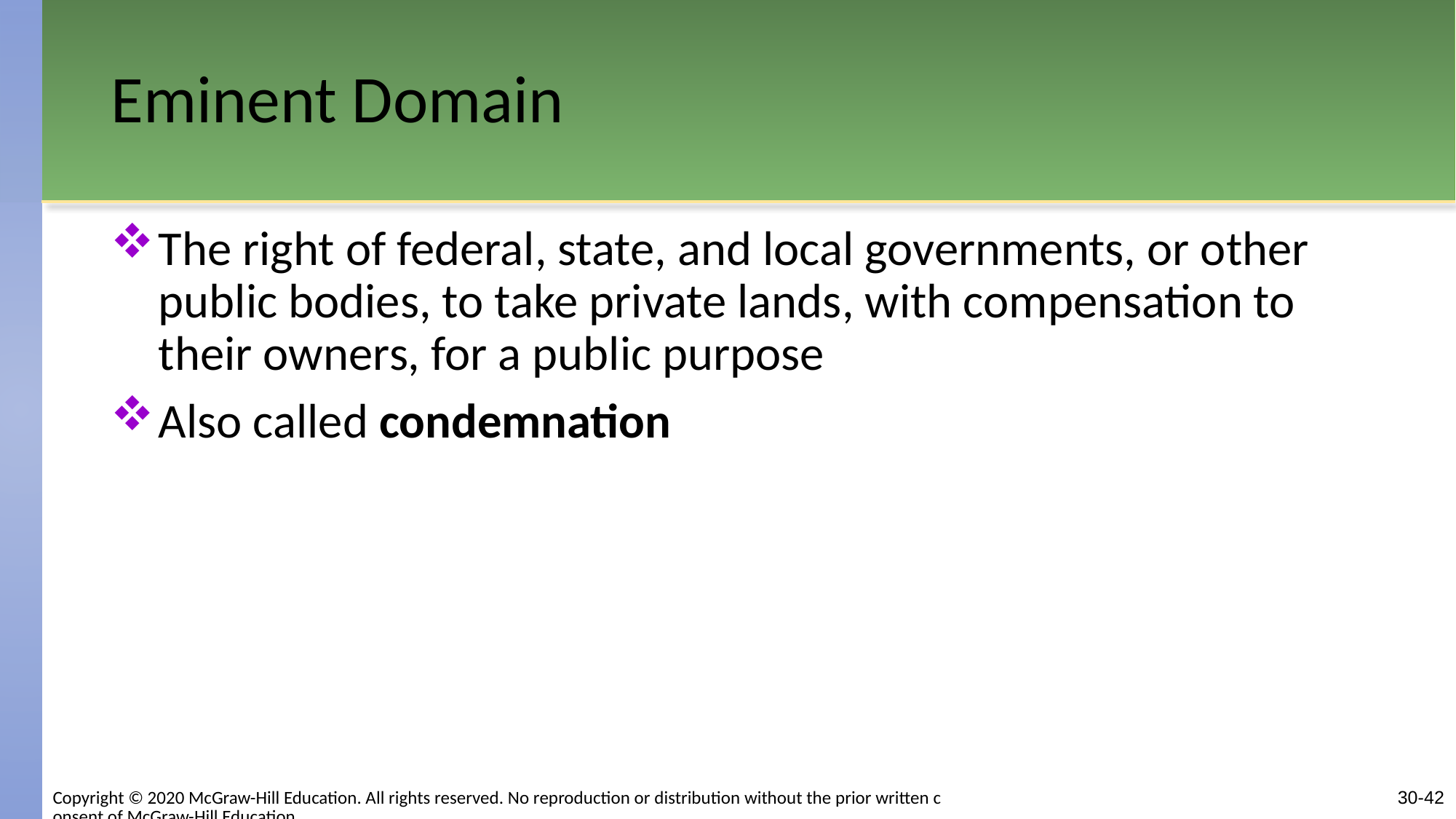

# Eminent Domain
The right of federal, state, and local governments, or other public bodies, to take private lands, with compensation to their owners, for a public purpose
Also called condemnation

Copyright © 2020 McGraw-Hill Education. All rights reserved. No reproduction or distribution without the prior written consent of McGraw-Hill Education.
30-42